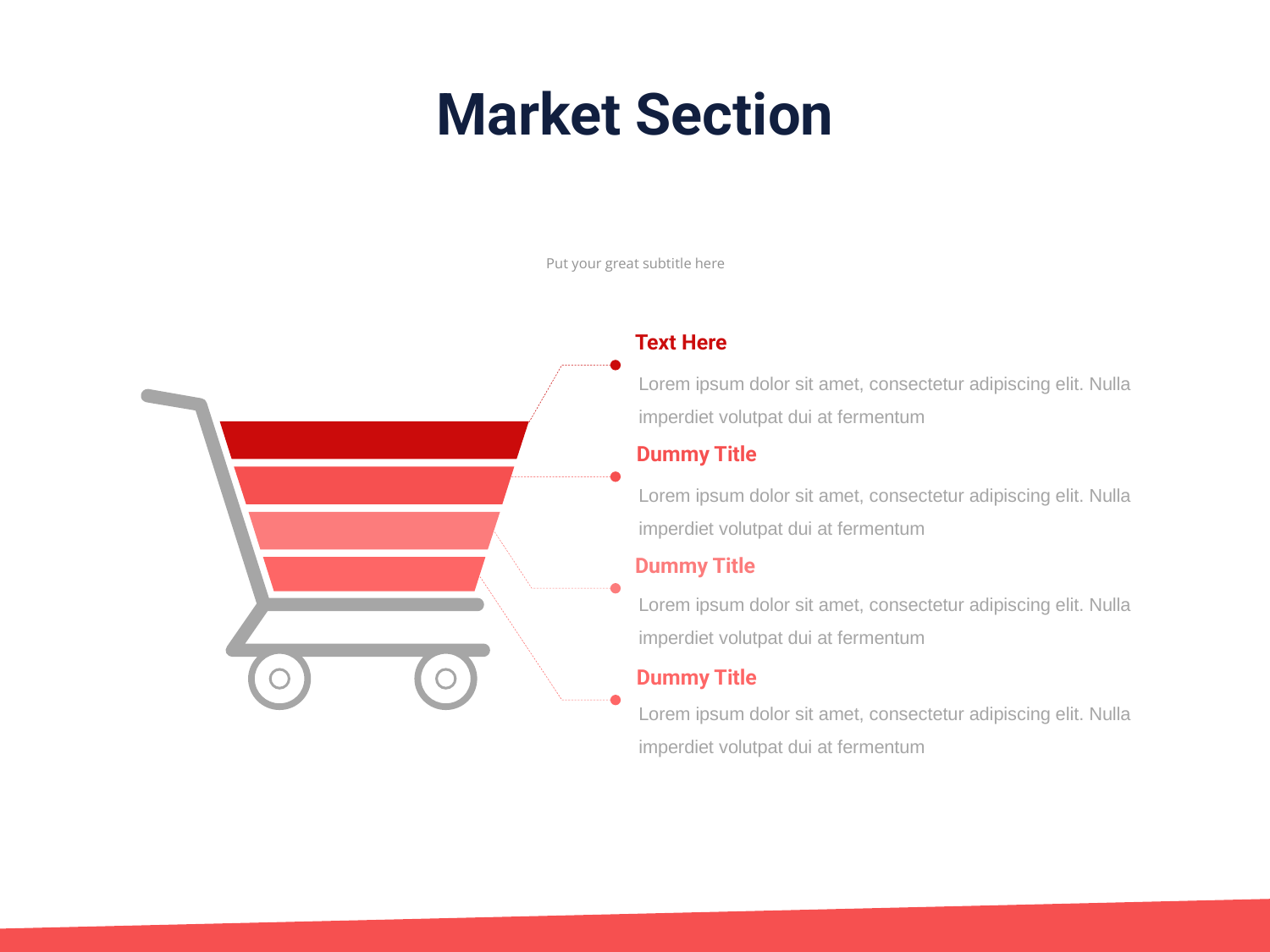

Market Section
Put your great subtitle here
Text Here
Lorem ipsum dolor sit amet, consectetur adipiscing elit. Nulla imperdiet volutpat dui at fermentum

Dummy Title
Lorem ipsum dolor sit amet, consectetur adipiscing elit. Nulla imperdiet volutpat dui at fermentum

Dummy Title

Lorem ipsum dolor sit amet, consectetur adipiscing elit. Nulla imperdiet volutpat dui at fermentum

Dummy Title
Lorem ipsum dolor sit amet, consectetur adipiscing elit. Nulla imperdiet volutpat dui at fermentum